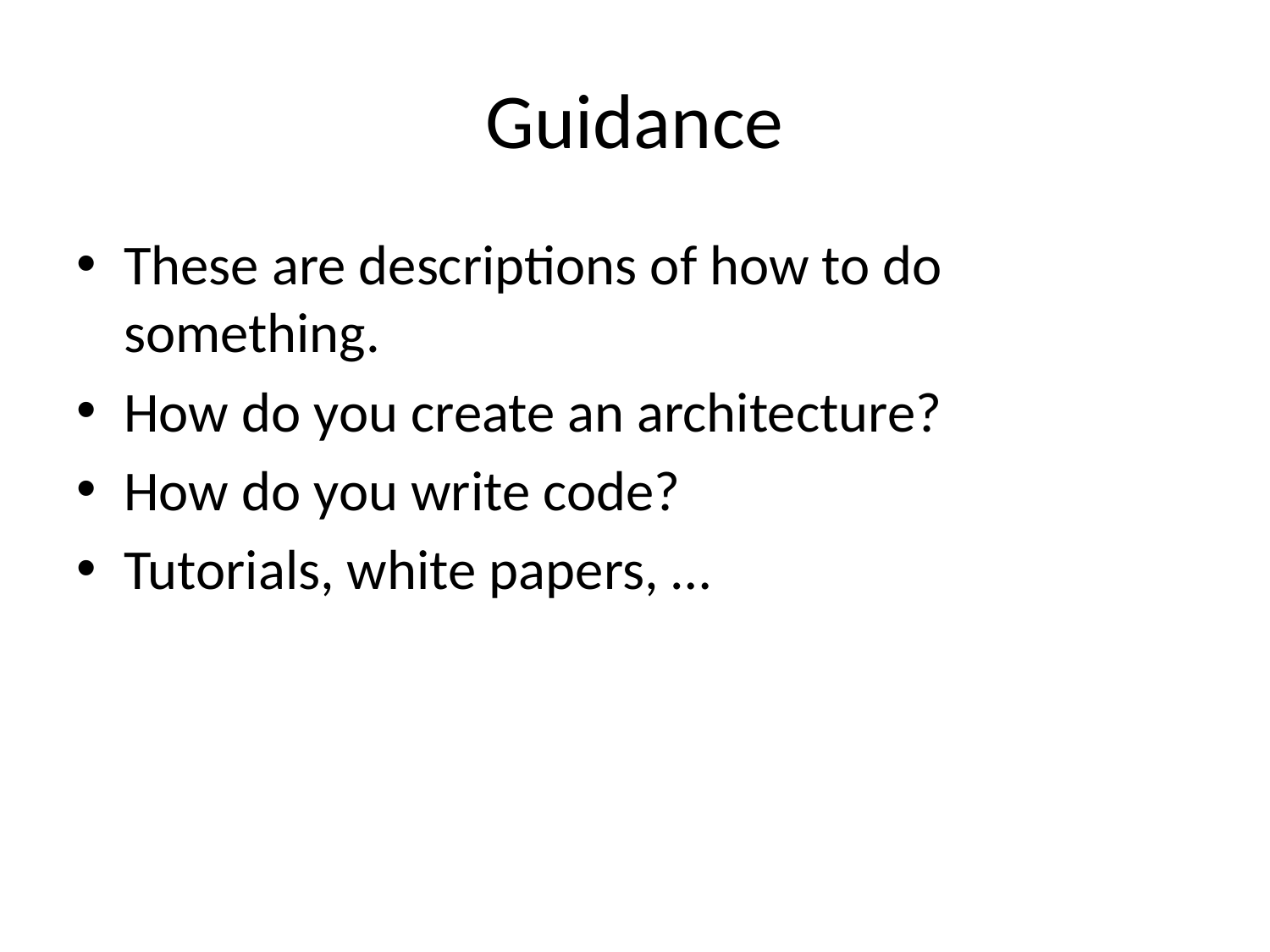

# Guidance
These are descriptions of how to do something.
How do you create an architecture?
How do you write code?
Tutorials, white papers, …